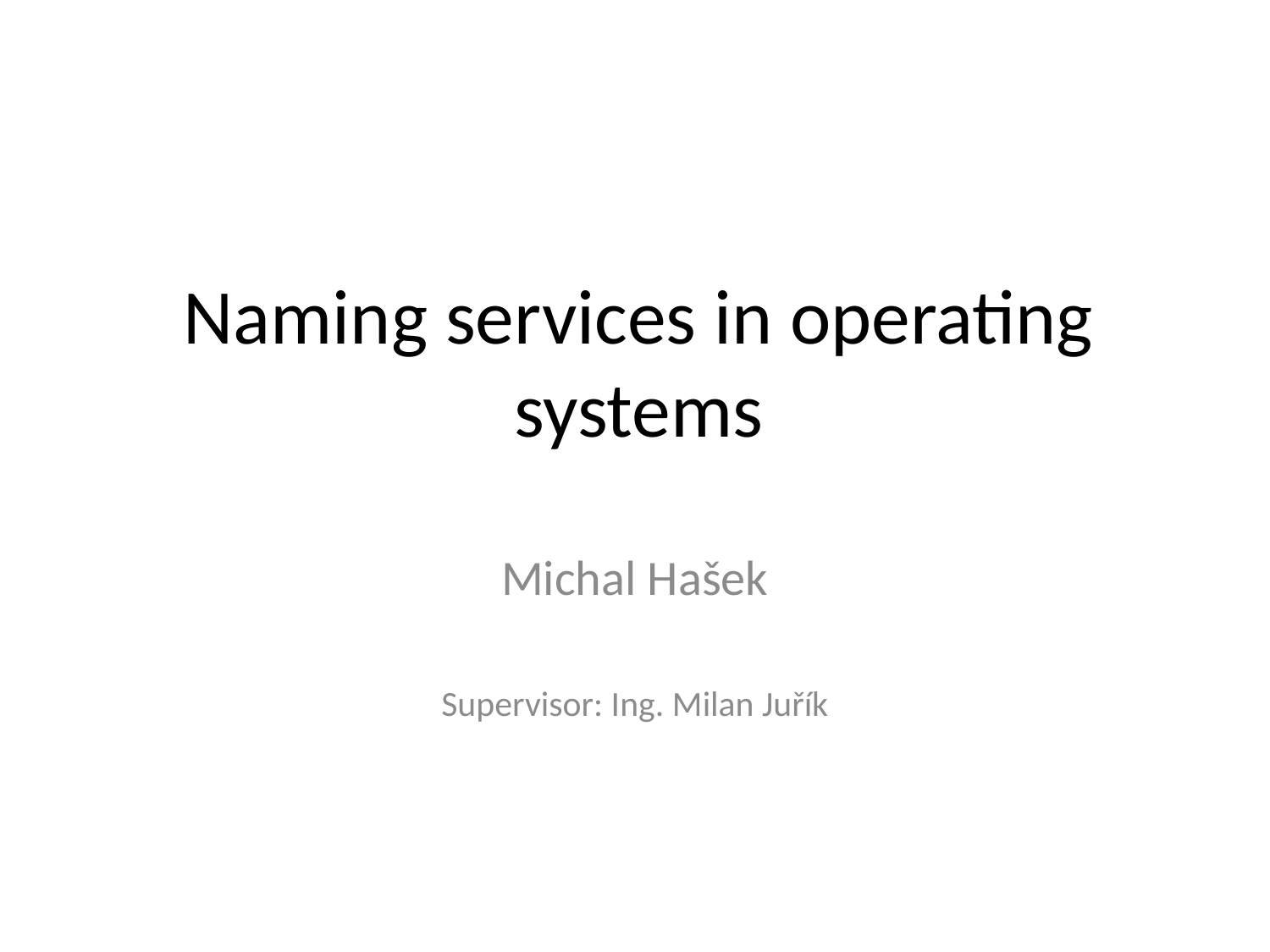

# Naming services in operating systems
Michal Hašek

Supervisor: Ing. Milan Juřík